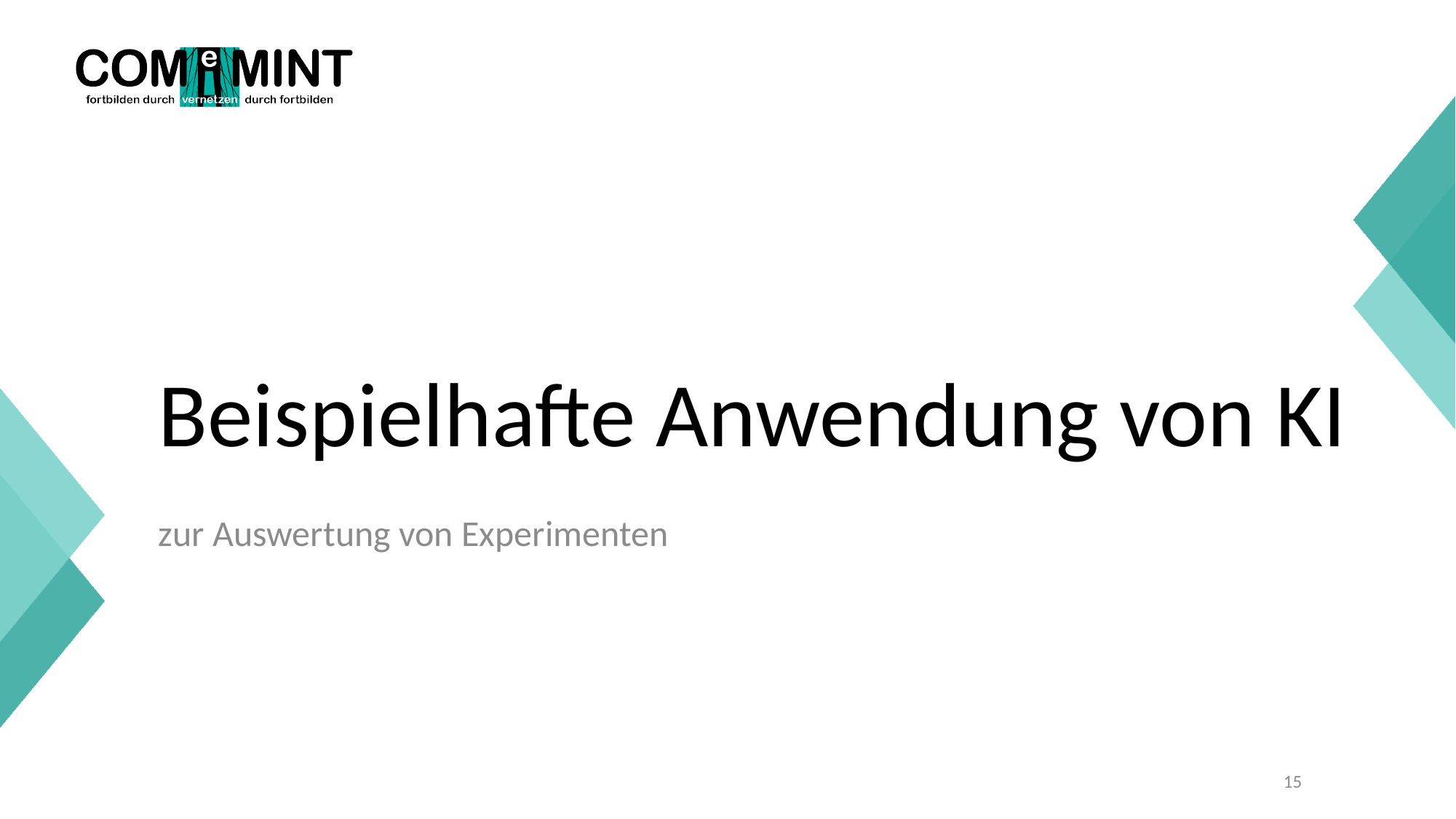

# Beispielhafte Anwendung von KI
zur Auswertung von Experimenten
15